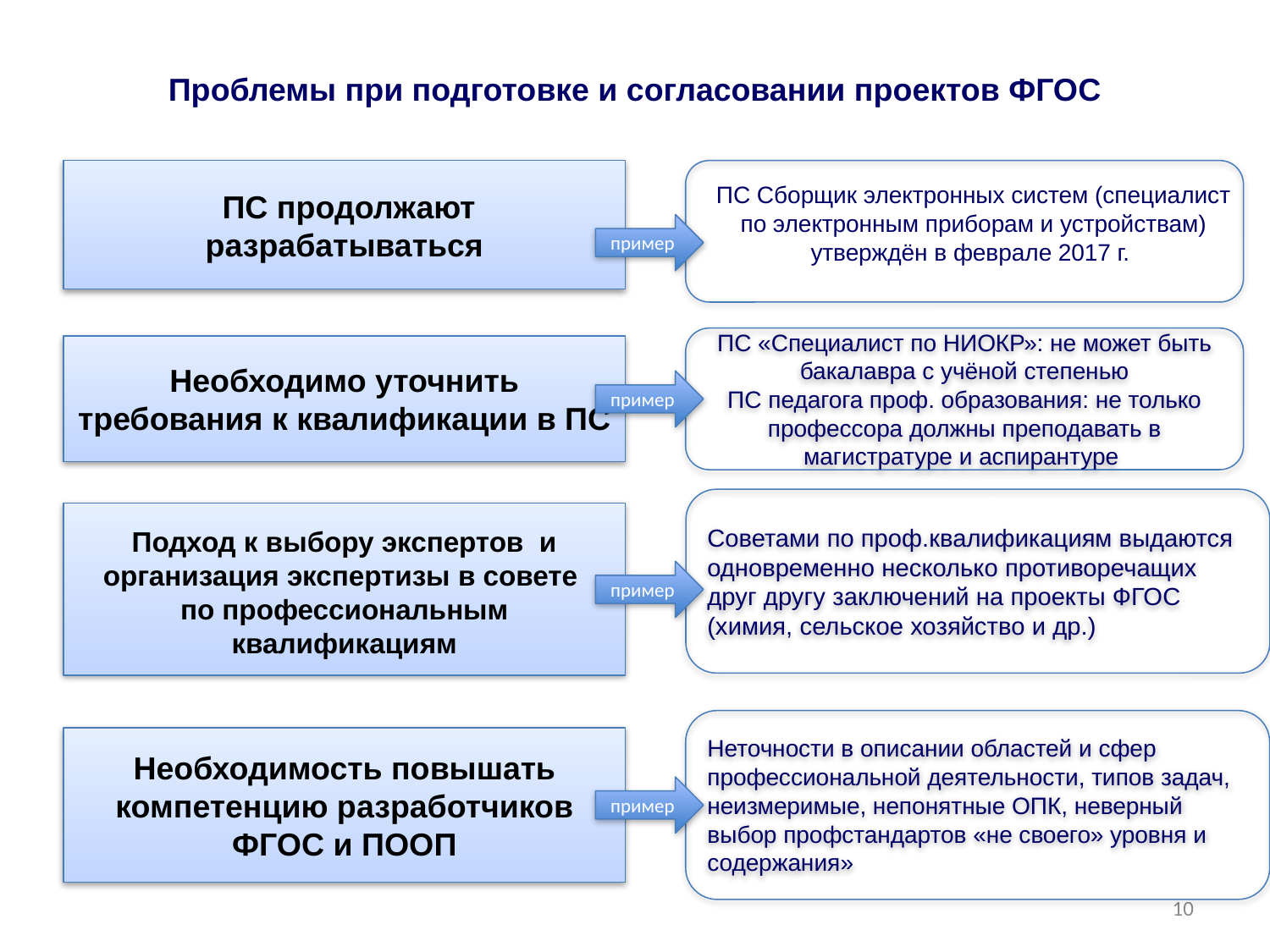

# Проблемы при подготовке и согласовании проектов ФГОС

 ПС продолжают разрабатываться

ПС Сборщик электронных систем (специалист по электронным приборам и устройствам) утверждён в феврале 2017 г.
пример
ПС «Специалист по НИОКР»: не может быть бакалавра с учёной степенью
ПС педагога проф. образования: не только профессора должны преподавать в магистратуре и аспирантуре

Необходимо уточнить требования к квалификации в ПС

пример
Советами по проф.квалификациям выдаются одновременно несколько противоречащих друг другу заключений на проекты ФГОС (химия, сельское хозяйство и др.)

Подход к выбору экспертов  и организация экспертизы в совете
по профессиональным квалификациям

пример

Неточности в описании областей и сфер профессиональной деятельности, типов задач, неизмеримые, непонятные ОПК, неверный выбор профстандартов «не своего» уровня и содержания»
Необходимость повышать компетенцию разработчиков ФГОС и ПООП
пример
10